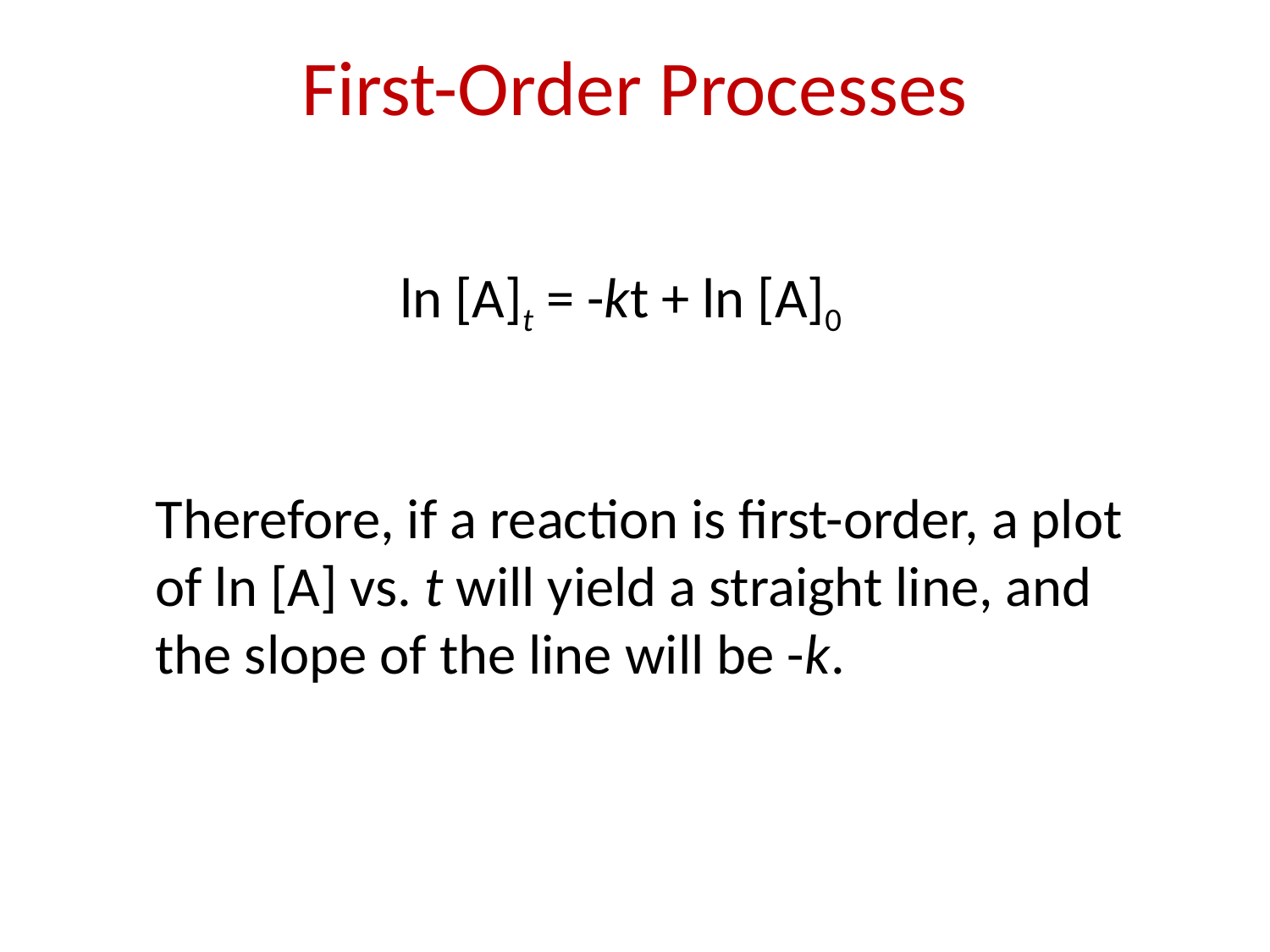

First-Order Processes
ln [A]t = -kt + ln [A]0
	Therefore, if a reaction is first-order, a plot of ln [A] vs. t will yield a straight line, and the slope of the line will be -k.